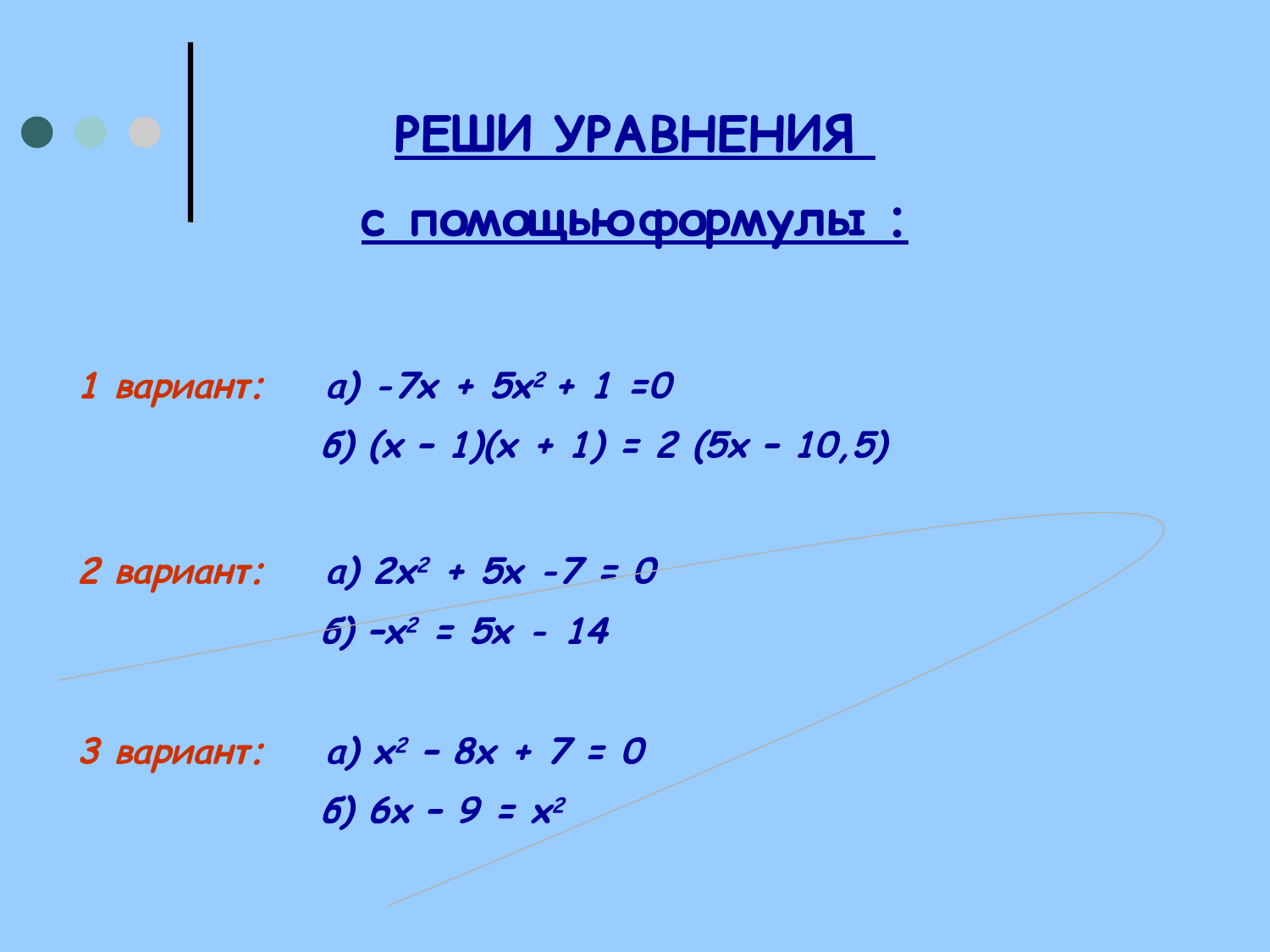

РЕШИ УРАВНЕНИЯ
с помощью формулы :

1 вариант:    а) -7х + 5х2 + 1 =0
                б) (х – 1)(х + 1) = 2 (5х – 10,5)

2 вариант:    а) 2х2 + 5х -7 = 0
                б) –х2 = 5х - 14

3 вариант:    а) х2 – 8х + 7 = 0
                б) 6х – 9 = х2